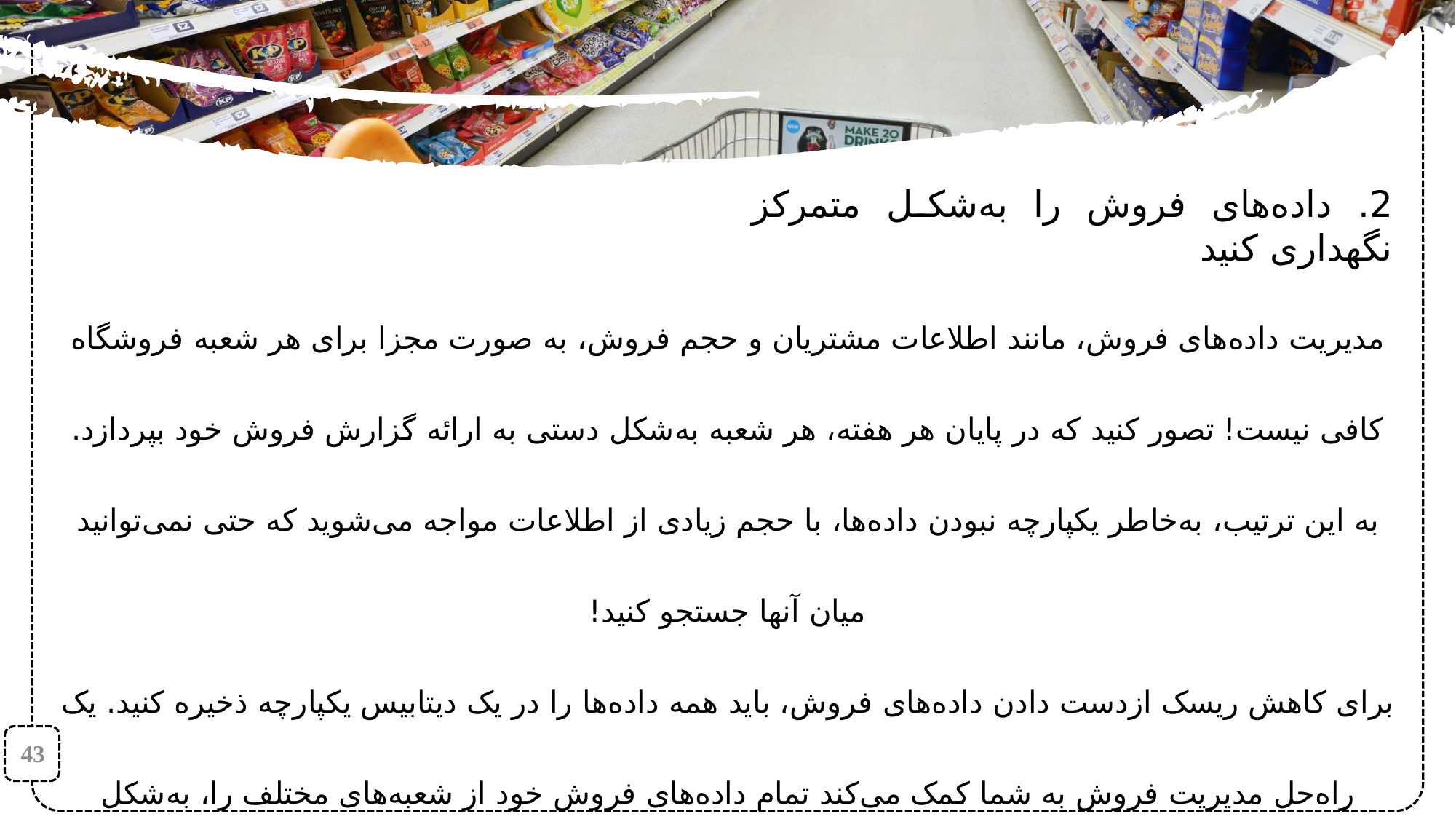

2. داده‌های فروش را به‌شکل متمرکز نگهداری کنید
مدیریت داده‌های فروش، مانند اطلاعات مشتریان و حجم فروش، به صورت مجزا برای هر شعبه فروشگاه کافی نیست! تصور کنید که در پایان هر هفته، هر شعبه به‌شکل دستی به ارائه گزارش فروش خود بپردازد. به این ترتیب، به‌خاطر یکپارچه نبودن داده‌‍‌ها، با حجم زیادی از اطلاعات مواجه می‌شوید که حتی نمی‌توانید میان آنها جستجو کنید!
برای کاهش ریسک ازدست دادن داده‌های فروش، باید همه داده‌ها را در یک دیتابیس یکپارچه ذخیره کنید. یک راه‌حل مدیریت فروش به شما کمک می‌کند تمام داده‌های فروش خود از شعبه‌های مختلف را، به‌شکل یکپارچه مدیریت کنید.
43